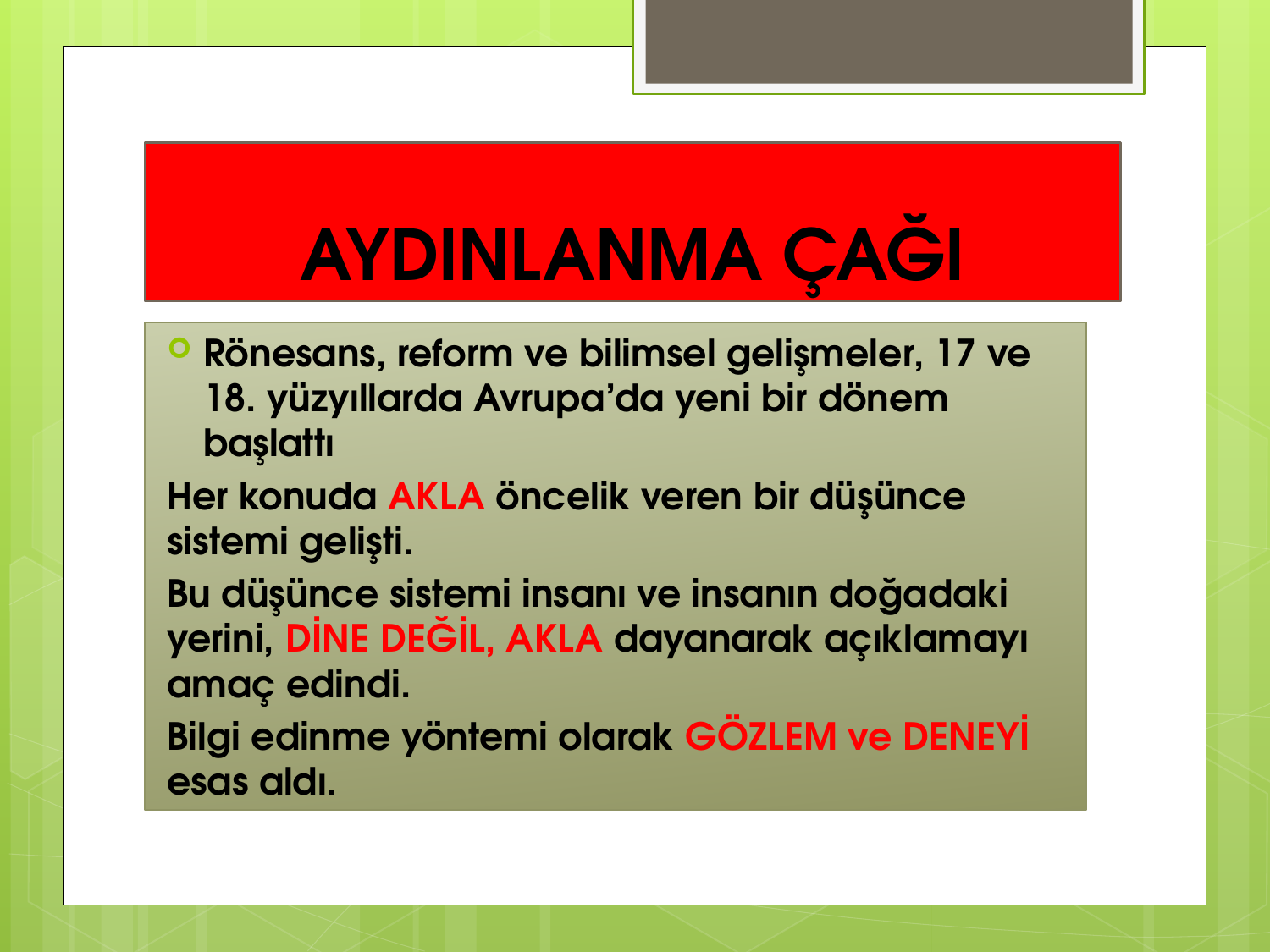

# AYDINLANMA ÇAĞI
Rönesans, reform ve bilimsel gelişmeler, 17 ve 18. yüzyıllarda Avrupa’da yeni bir dönem başlattı
Her konuda AKLA öncelik veren bir düşünce sistemi gelişti.
Bu düşünce sistemi insanı ve insanın doğadaki yerini, DİNE DEĞİL, AKLA dayanarak açıklamayı amaç edindi.
Bilgi edinme yöntemi olarak GÖZLEM ve DENEYİ  esas aldı.